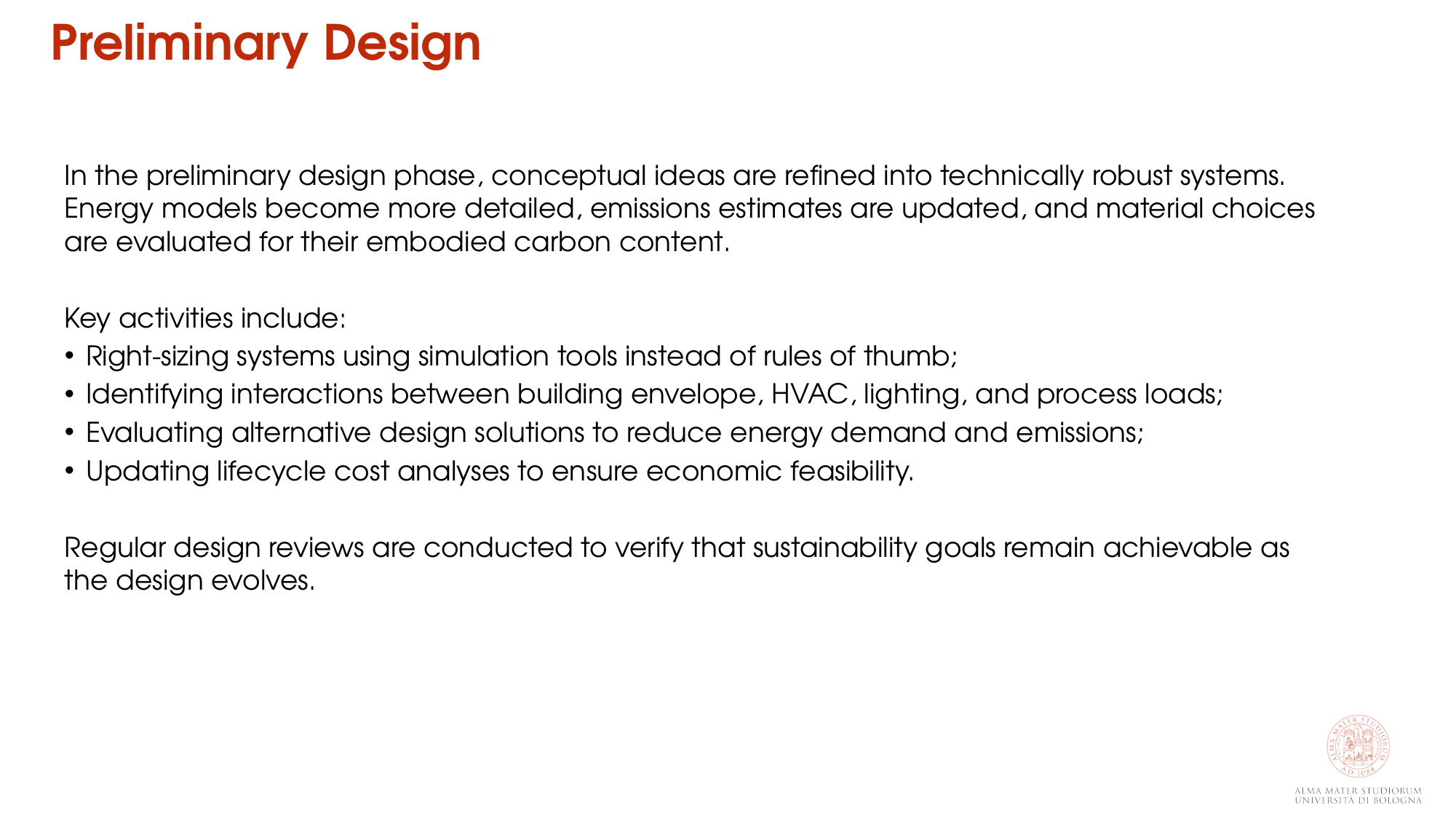

Preliminary Design
In the preliminary design phase, conceptual ideas are refined into technically robust systems. Energy models become more detailed, emissions estimates are updated, and material choices are evaluated for their embodied carbon content.

Key activities include:
Right-sizing systems using simulation tools instead of rules of thumb;
Identifying interactions between building envelope, HVAC, lighting, and process loads;
Evaluating alternative design solutions to reduce energy demand and emissions;
Updating lifecycle cost analyses to ensure economic feasibility.

Regular design reviews are conducted to verify that sustainability goals remain achievable as the design evolves.